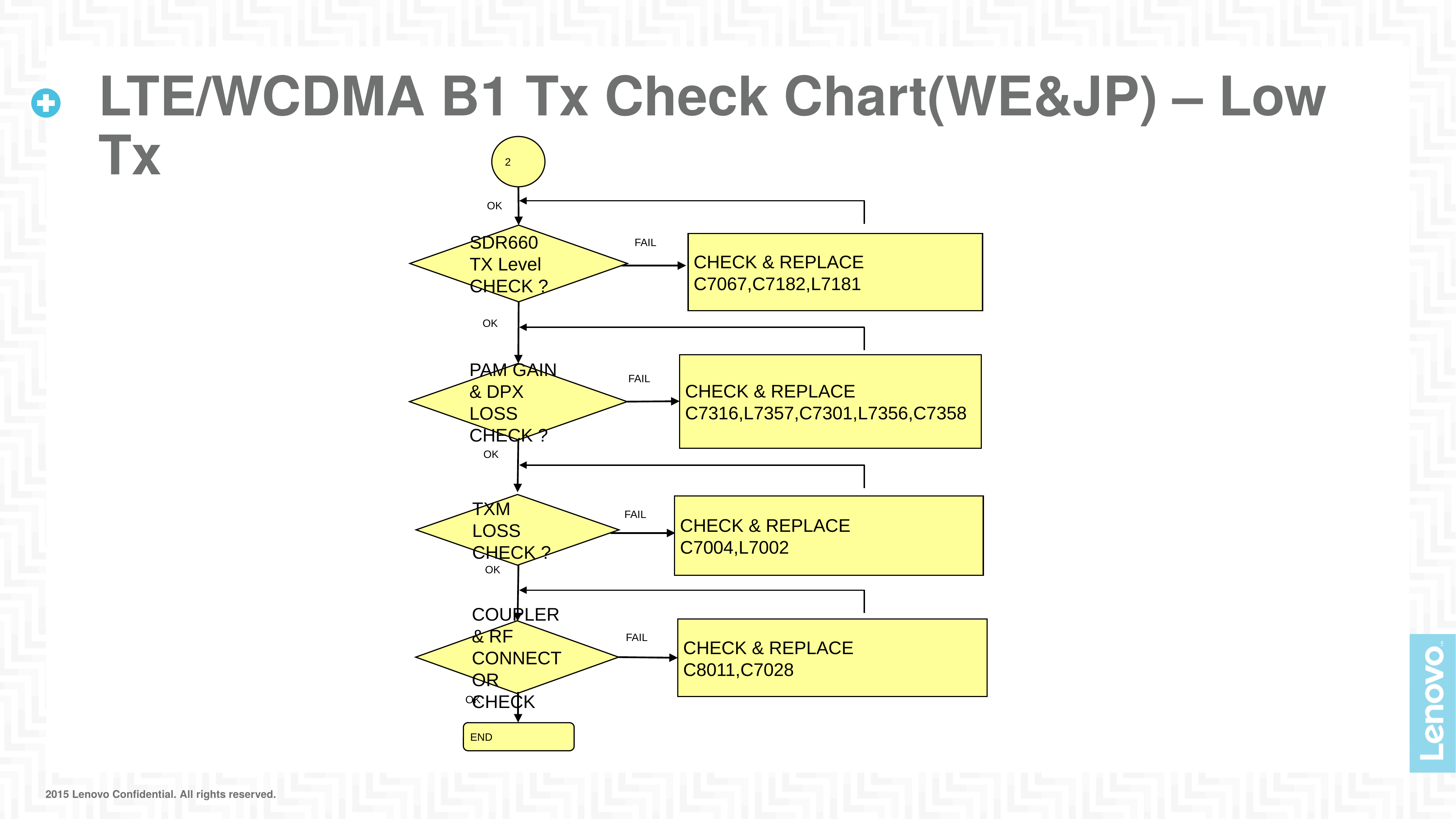

# LTE/WCDMA B1 Tx Check Chart(WE&JP) – Low Tx
2
OK
SDR660
TX Level
CHECK ?
FAIL
CHECK & REPLACE
C7067,C7182,L7181
OK
CHECK & REPLACE
C7316,L7357,C7301,L7356,C7358
PAM GAIN & DPX LOSS
CHECK ?
FAIL
OK
TXM LOSS
CHECK ?
CHECK & REPLACE
C7004,L7002
FAIL
OK
CHECK & REPLACE
C8011,C7028
COUPLER & RF CONNECTOR
CHECK
FAIL
OK
END